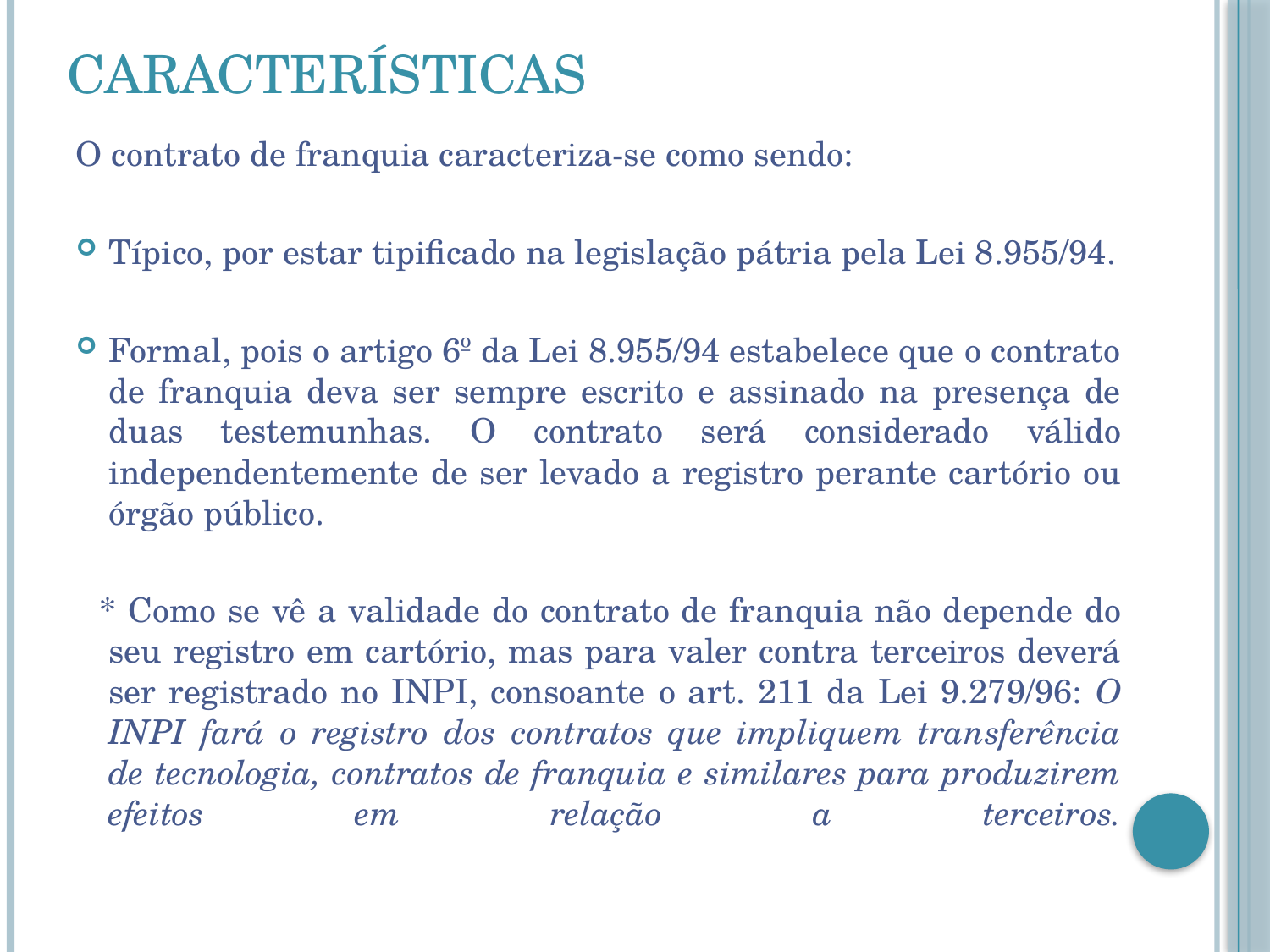

# Características
O contrato de franquia caracteriza-se como sendo:

Típico, por estar tipificado na legislação pátria pela Lei 8.955/94.

Formal, pois o artigo 6º da Lei 8.955/94 estabelece que o contrato de franquia deva ser sempre escrito e assinado na presença de duas testemunhas. O contrato será considerado válido independentemente de ser levado a registro perante cartório ou órgão público.

  * Como se vê a validade do contrato de franquia não depende do seu registro em cartório, mas para valer contra terceiros deverá ser registrado no INPI, consoante o art. 211 da Lei 9.279/96: O INPI fará o registro dos contratos que impliquem transferência de tecnologia, contratos de franquia e similares para produzirem efeitos em relação a terceiros.